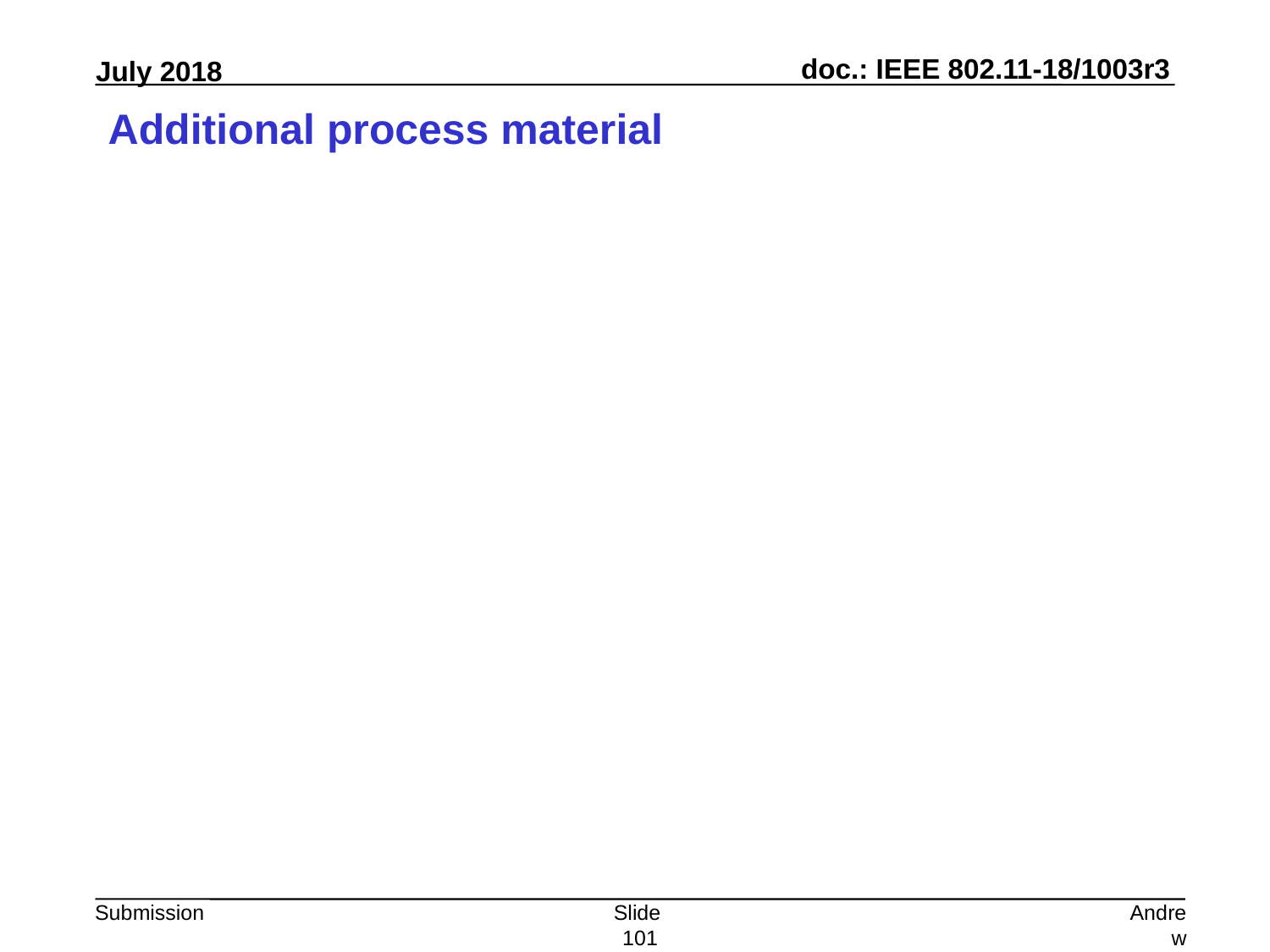

# Additional process material
Slide 101
Andrew Myles, Cisco